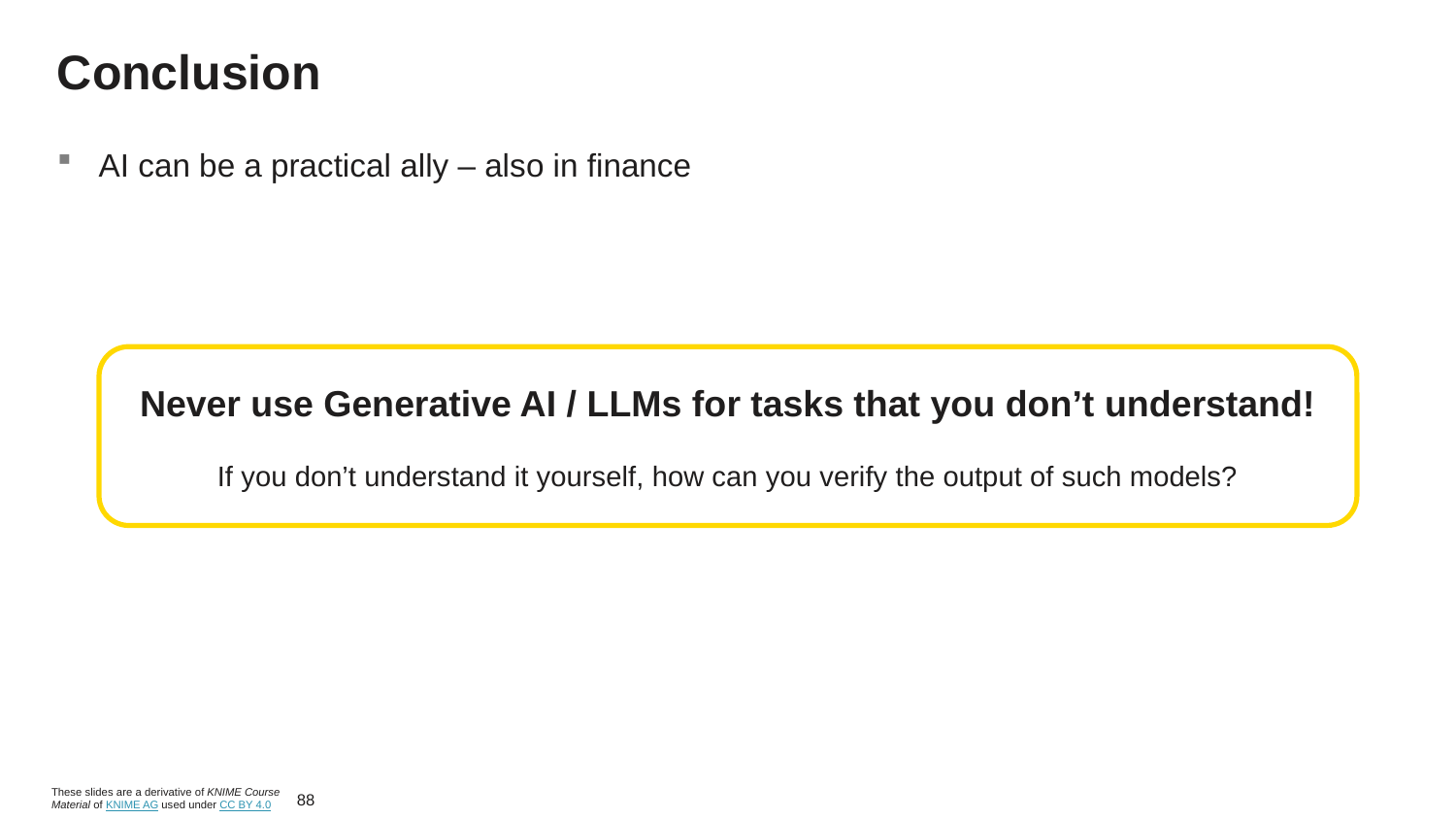

# Conclusion
AI can be a practical ally – also in finance
Never use Generative AI / LLMs for tasks that you don’t understand!

If you don’t understand it yourself, how can you verify the output of such models?
88